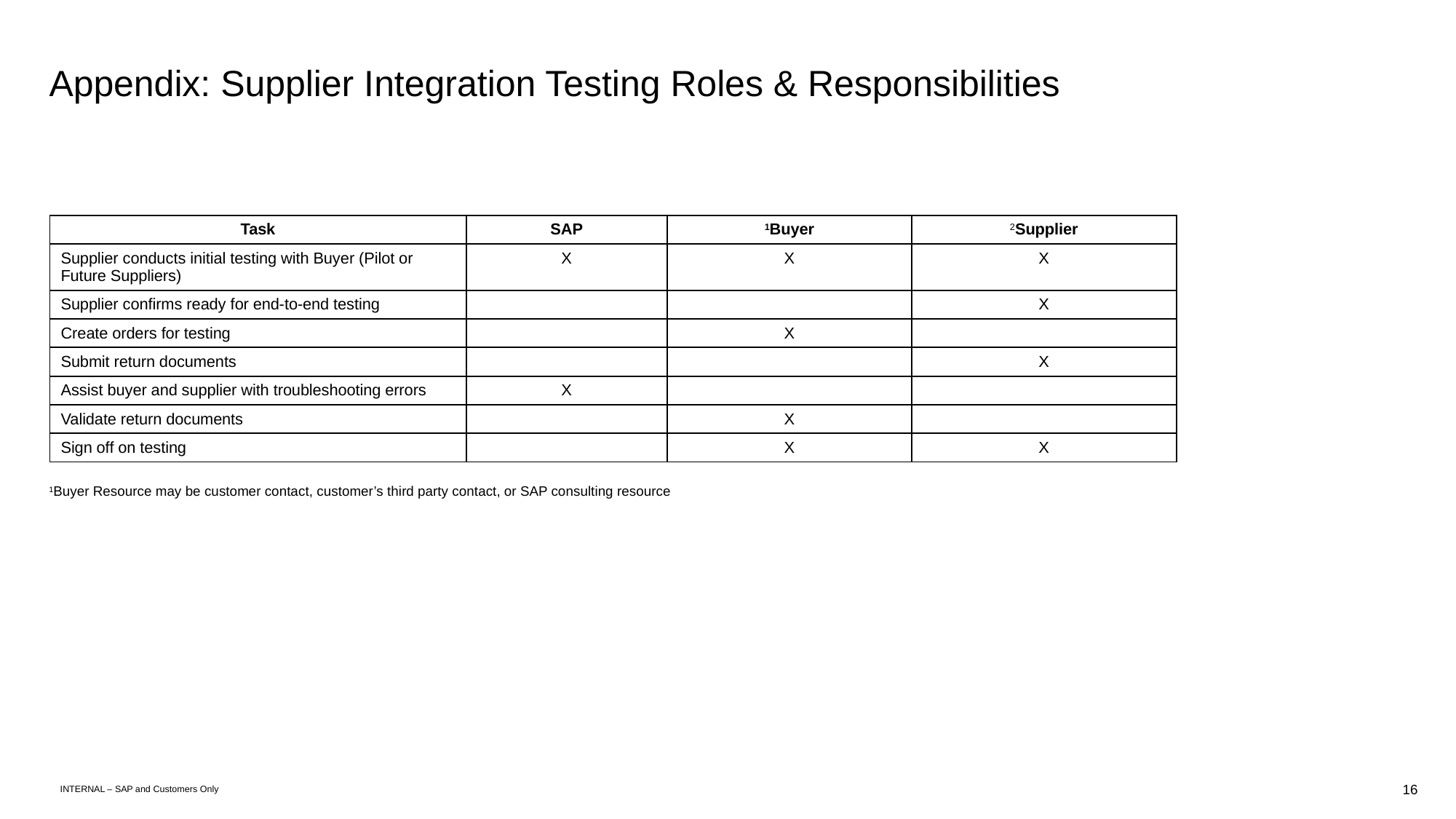

# Appendix: Supplier Integration Testing Roles & Responsibilities
| Task | SAP | 1Buyer | 2Supplier |
| --- | --- | --- | --- |
| Supplier conducts initial testing with Buyer (Pilot or Future Suppliers) | X | X | X |
| Supplier confirms ready for end-to-end testing |  |  | X |
| Create orders for testing |  | X |  |
| Submit return documents |  |  | X |
| Assist buyer and supplier with troubleshooting errors | X |  |  |
| Validate return documents |  | X |  |
| Sign off on testing |  | X | X |
1Buyer Resource may be customer contact, customer’s third party contact, or SAP consulting resource